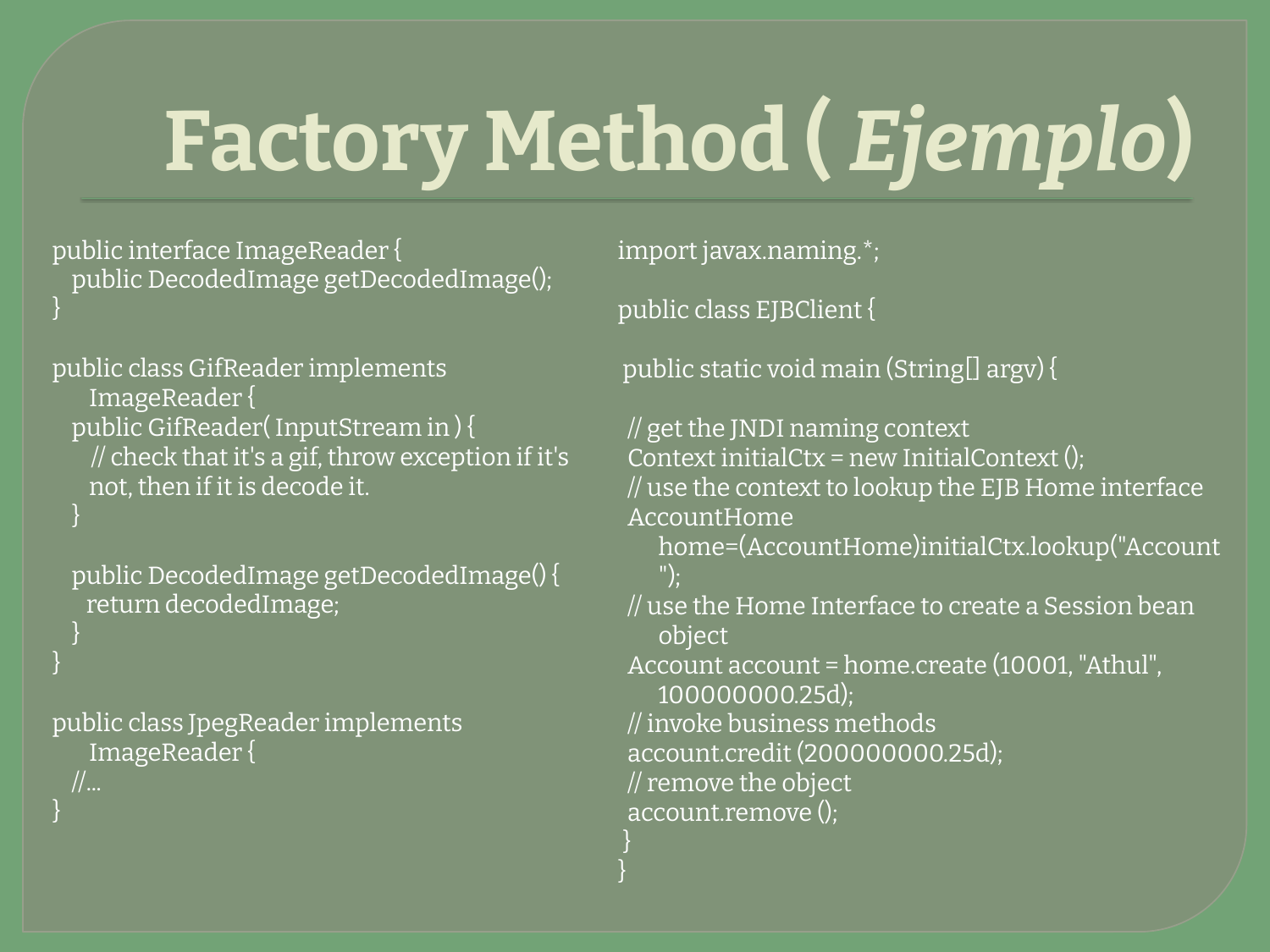

# Factory Method ( Ejemplo)
public interface ImageReader {
    public DecodedImage getDecodedImage();
}

public class GifReader implements ImageReader {
    public GifReader( InputStream in ) {
        // check that it's a gif, throw exception if it's not, then if it is decode it.
    }

    public DecodedImage getDecodedImage() {
       return decodedImage;
    }
}

public class JpegReader implements ImageReader {
    //...
}

import javax.naming.*;

public class EJBClient {

 public static void main (String[] argv) {

  // get the JNDI naming context
  Context initialCtx = new InitialContext ();
  // use the context to lookup the EJB Home interface
  AccountHome home=(AccountHome)initialCtx.lookup("Account");
  // use the Home Interface to create a Session bean object
  Account account = home.create (10001, "Athul", 100000000.25d);
  // invoke business methods
  account.credit (200000000.25d);
  // remove the object
  account.remove ();
 }
}